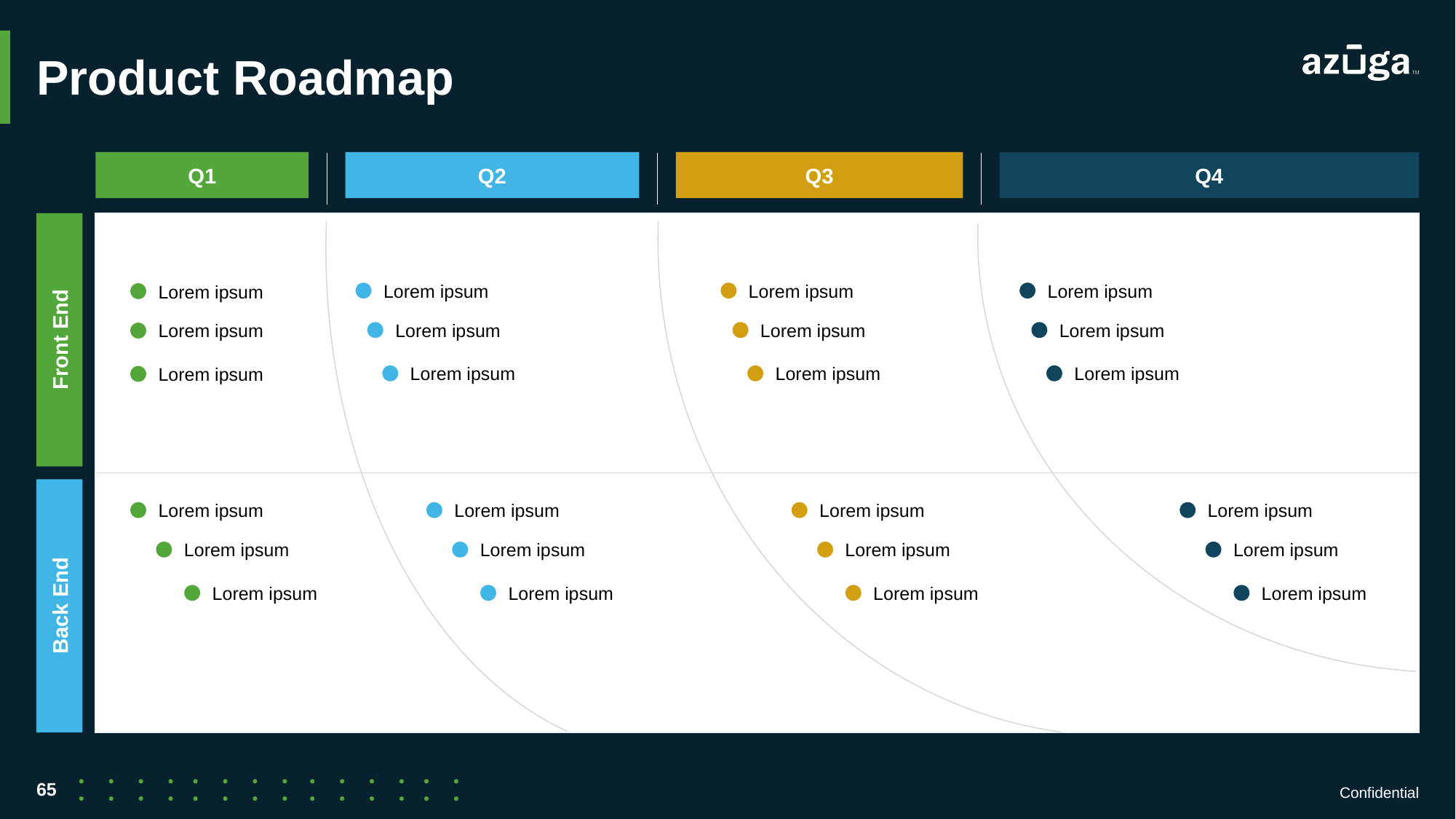

# Product Roadmap
Q1
Q2
Q3
Q4
Lorem ipsum
Lorem ipsum
Lorem ipsum
Lorem ipsum

Front End
Lorem ipsum
Lorem ipsum
Lorem ipsum
Lorem ipsum

Lorem ipsum
Lorem ipsum
Lorem ipsum
Lorem ipsum

Lorem ipsum
Lorem ipsum
Lorem ipsum
Lorem ipsum

Lorem ipsum
Lorem ipsum
Lorem ipsum
Lorem ipsum

Lorem ipsum
Lorem ipsum
Lorem ipsum
Lorem ipsum
Back End

Confidential